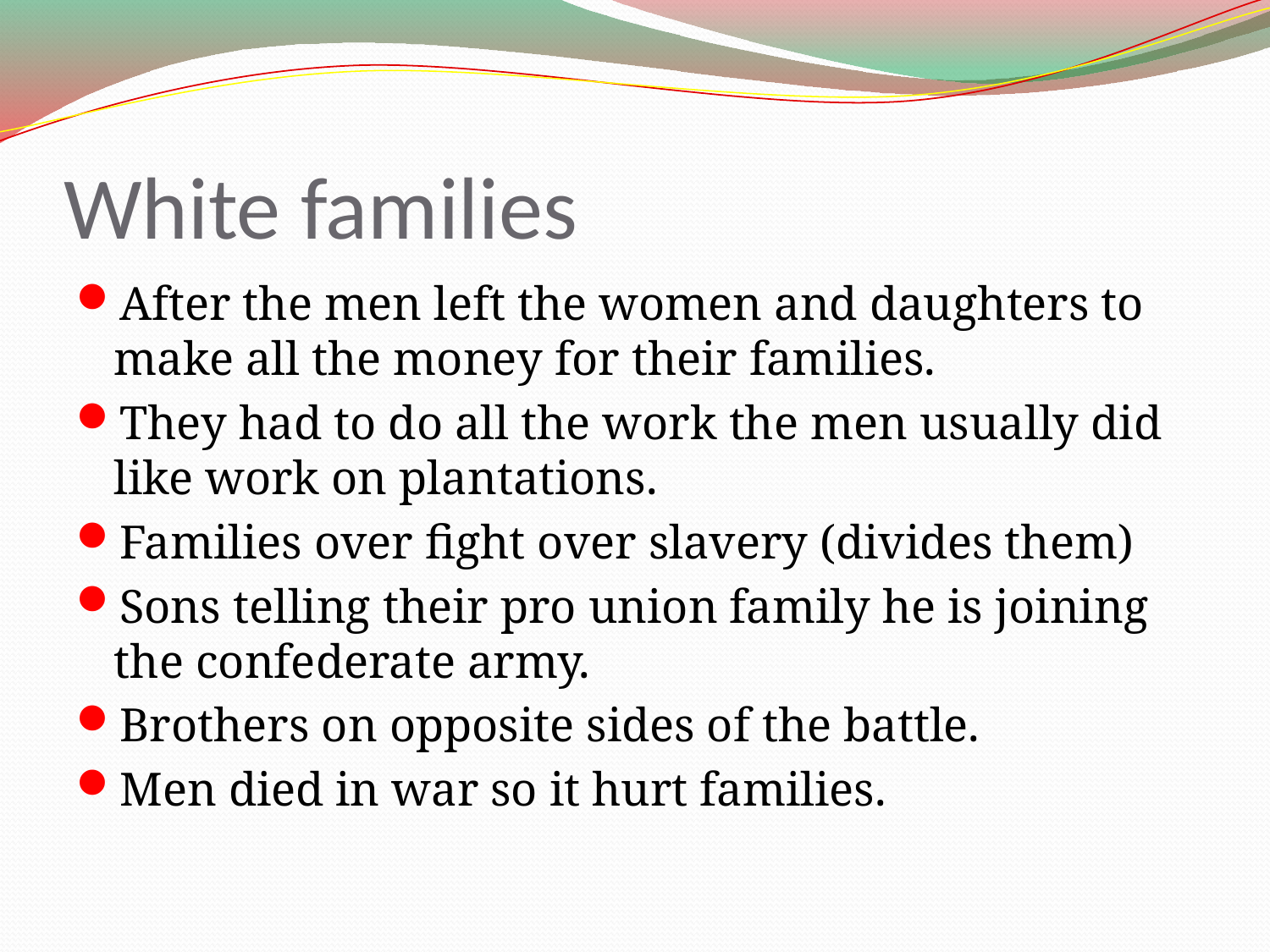

# White families
After the men left the women and daughters to make all the money for their families.
They had to do all the work the men usually did like work on plantations.
Families over fight over slavery (divides them)
Sons telling their pro union family he is joining the confederate army.
Brothers on opposite sides of the battle.
Men died in war so it hurt families.